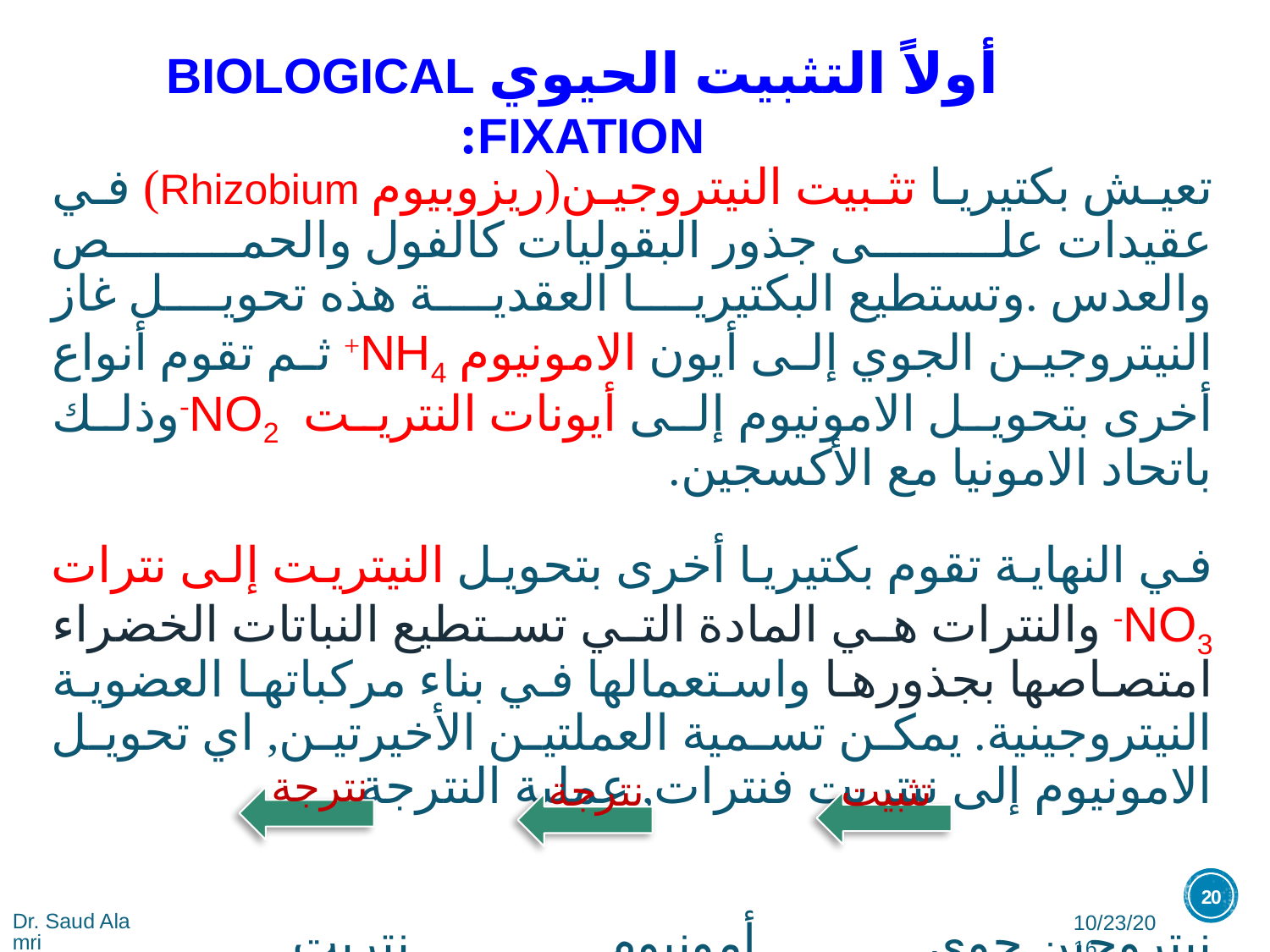

أولاً التثبيت الحيوي BIOLOGICAL FIXATION:
تعيش بكتيريا تثبيت النيتروجين(ريزوبيوم Rhizobium) في عقيدات على جذور البقوليات كالفول والحمص والعدس .وتستطيع البكتيريا العقدية هذه تحويل غاز النيتروجين الجوي إلى أيون الامونيوم NH4+ ثم تقوم أنواع أخرى بتحويل الامونيوم إلى أيونات النتريت  NO2-وذلك باتحاد الامونيا مع الأكسجين.

في النهاية تقوم بكتيريا أخرى بتحويل النيتريت إلى نترات NO3- والنترات هي المادة التي تستطيع النباتات الخضراء امتصاصها بجذورها واستعمالها في بناء مركباتها العضوية النيتروجينية. يمكن تسمية العملتين الأخيرتين, اي تحويل الامونيوم إلى نيتريت فنترات, عملية النترجة

نيتروجين جوي              أمونيوم                نتريت              نترات

نترجة
تثبيت
نترجة

20
Dr. Saud Alamri
10/23/2016